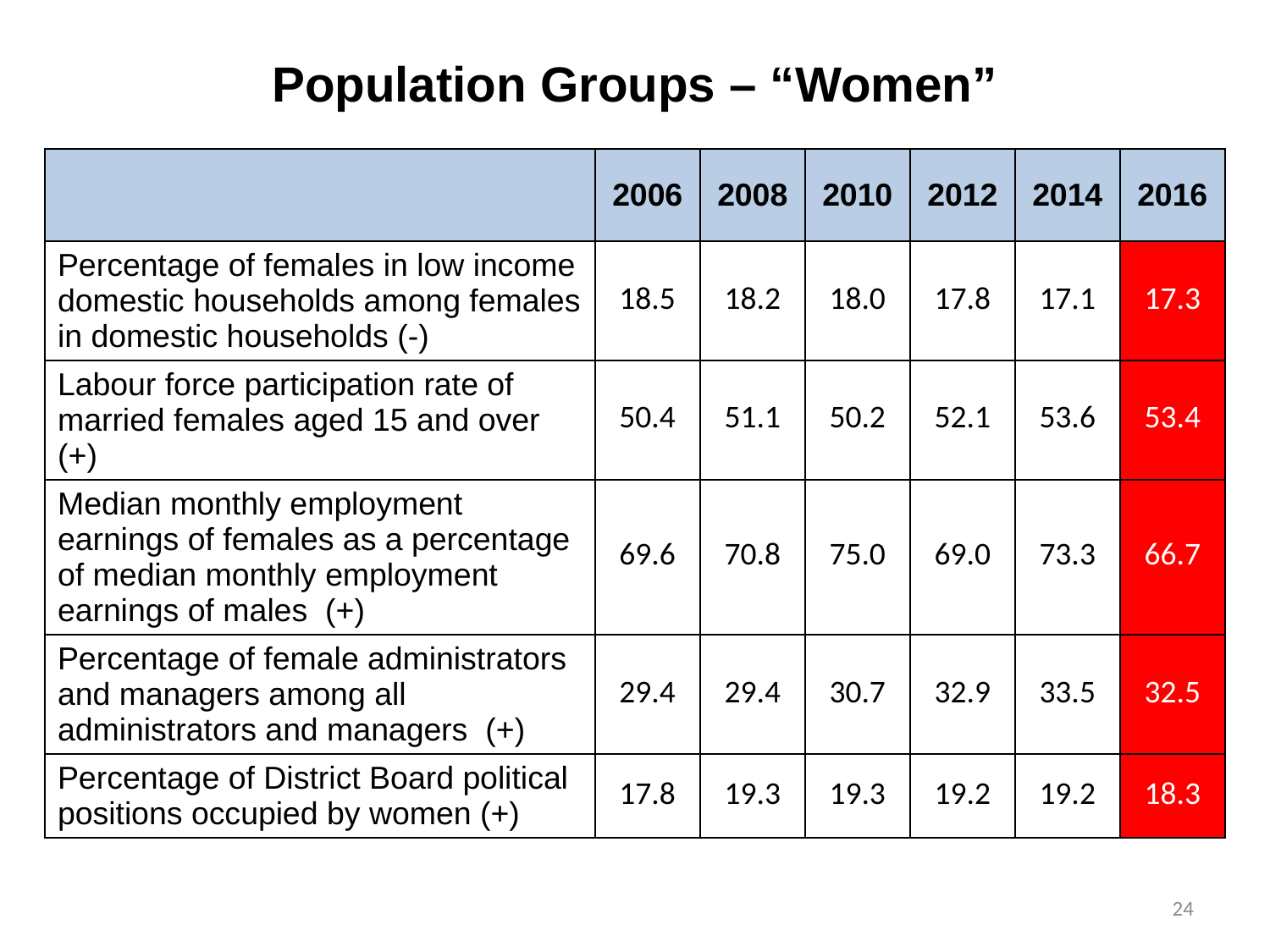

Population Groups – “Women”
|  | 2006 | 2008 | 2010 | 2012 | 2014 | 2016 |
| --- | --- | --- | --- | --- | --- | --- |
| Percentage of females in low income domestic households among females in domestic households (-) | 18.5 | 18.2 | 18.0 | 17.8 | 17.1 | 17.3 |
| Labour force participation rate of married females aged 15 and over (+) | 50.4 | 51.1 | 50.2 | 52.1 | 53.6 | 53.4 |
| Median monthly employment earnings of females as a percentage of median monthly employment earnings of males (+) | 69.6 | 70.8 | 75.0 | 69.0 | 73.3 | 66.7 |
| Percentage of female administrators and managers among all administrators and managers (+) | 29.4 | 29.4 | 30.7 | 32.9 | 33.5 | 32.5 |
| Percentage of District Board political positions occupied by women (+) | 17.8 | 19.3 | 19.3 | 19.2 | 19.2 | 18.3 |
24